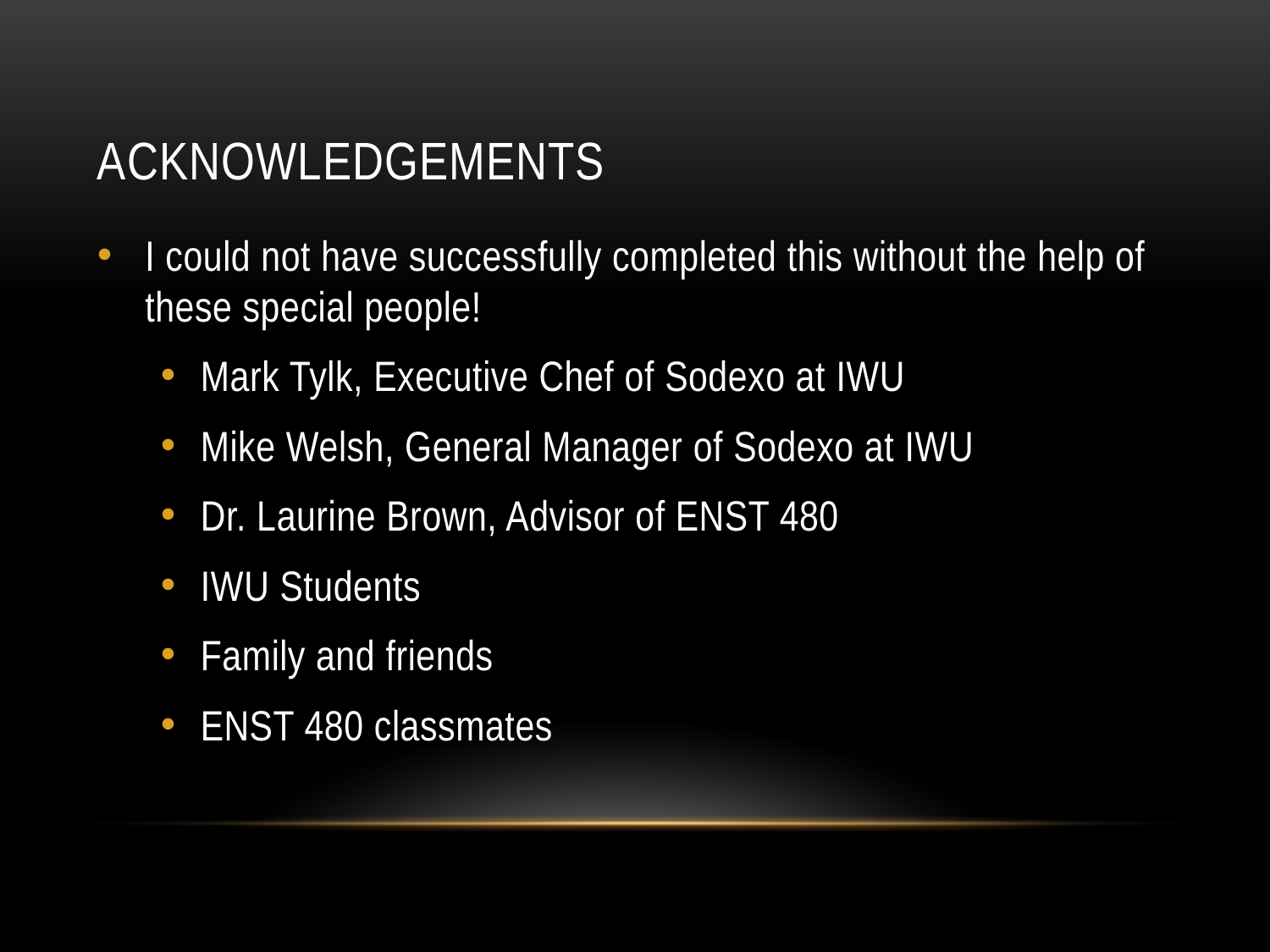

# acknowledgements
I could not have successfully completed this without the help of these special people!
Mark Tylk, Executive Chef of Sodexo at IWU
Mike Welsh, General Manager of Sodexo at IWU
Dr. Laurine Brown, Advisor of ENST 480
IWU Students
Family and friends
ENST 480 classmates